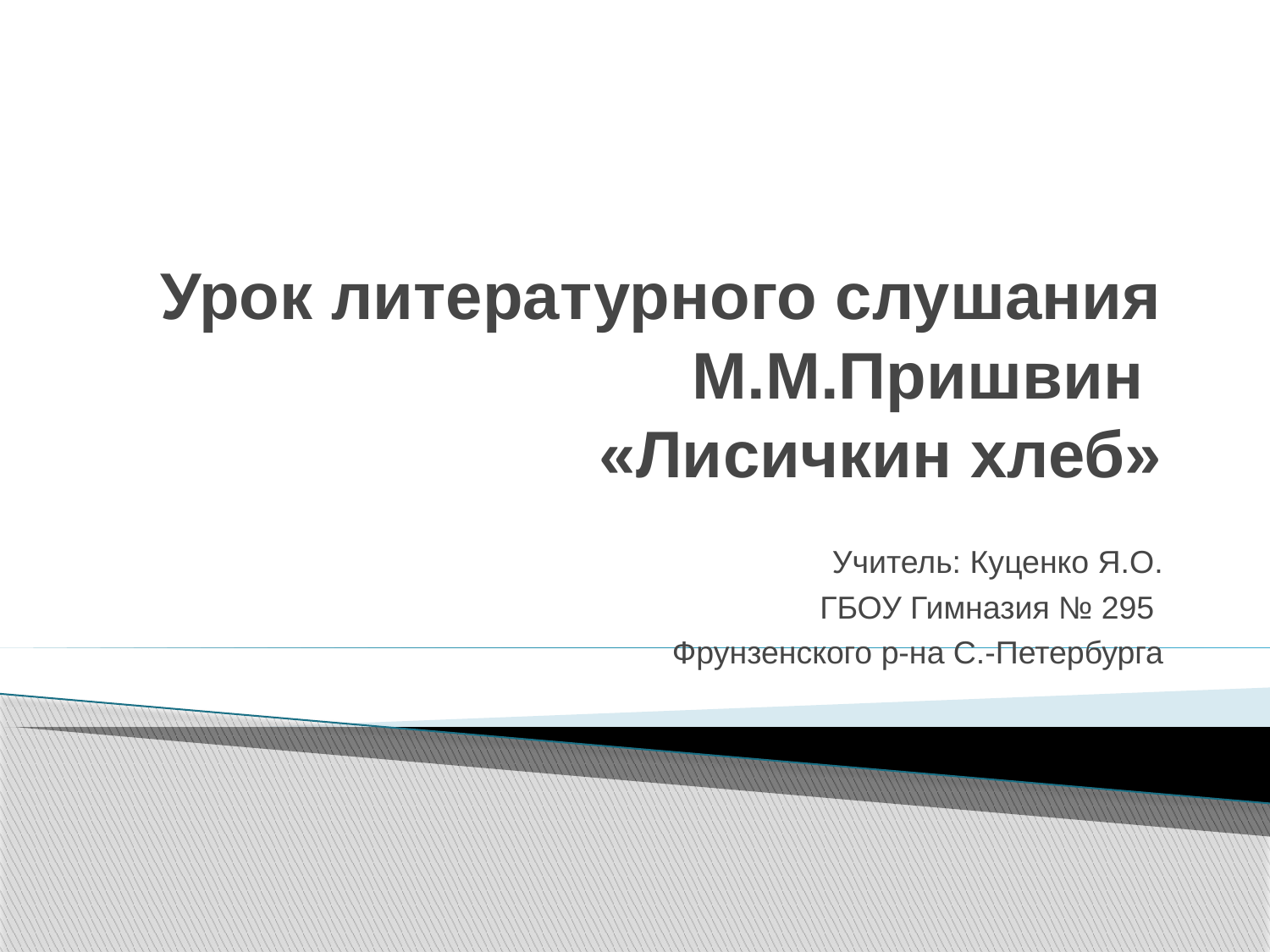

# Урок литературного слушания М.М.Пришвин «Лисичкин хлеб»
Учитель: Куценко Я.О.
ГБОУ Гимназия № 295
Фрунзенского р-на С.-Петербурга